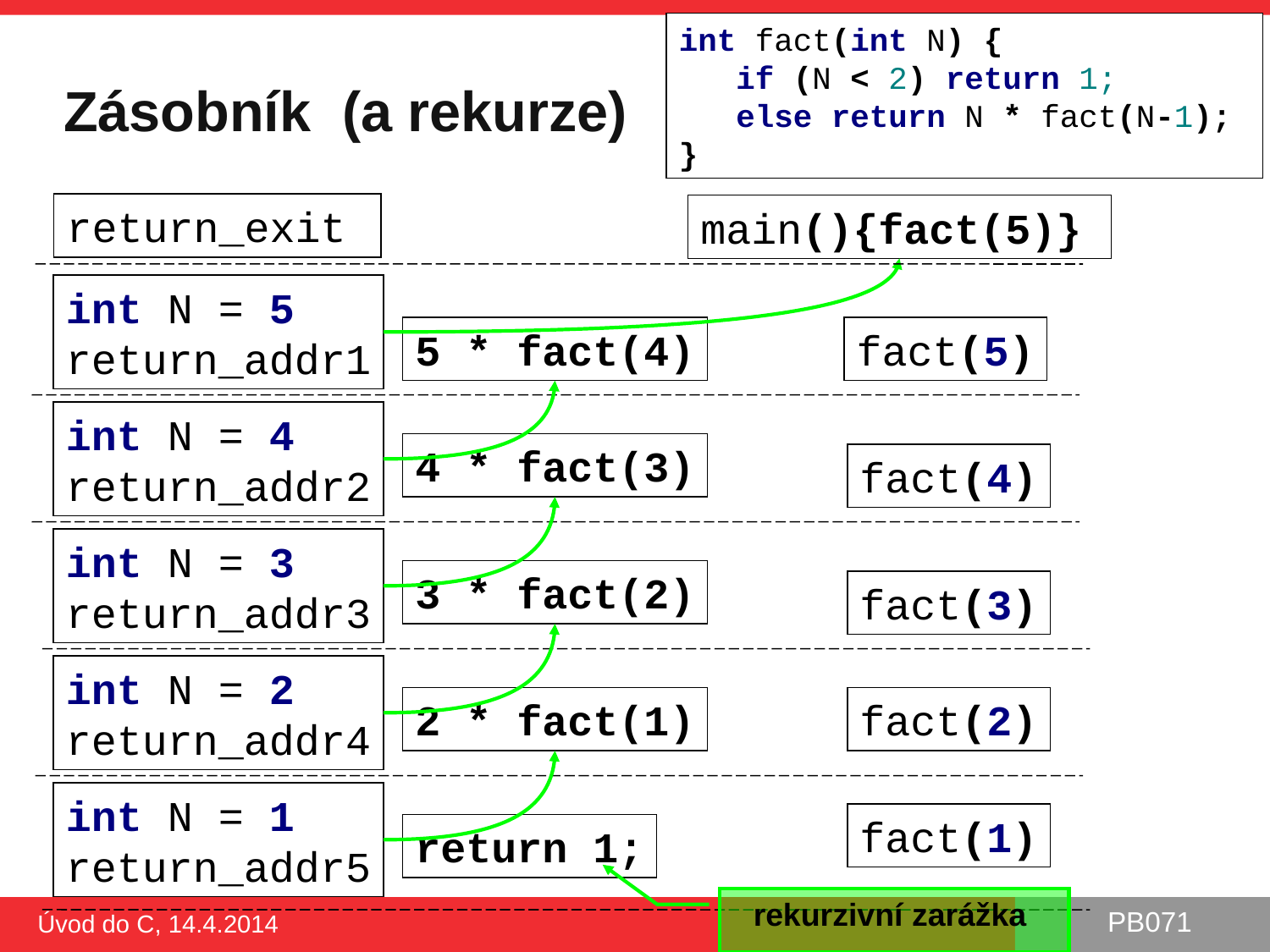

int fact(int N) {
   if (N < 2) return 1;
   else return N * fact(N-1);
}
# Zásobník  (a rekurze)
return_exit
main(){fact(5)}

int N = 5
return_addr1
5 * fact(4)
fact(5)

int N = 4
return_addr2
4 * fact(3)
fact(4)

int N = 3
return_addr3
3 * fact(2)
fact(3)

int N = 2
return_addr4
2 * fact(1)
fact(2)

int N = 1
return_addr5
fact(1)
return 1;
rekurzivní zarážka
Úvod do C, 14.4.2014